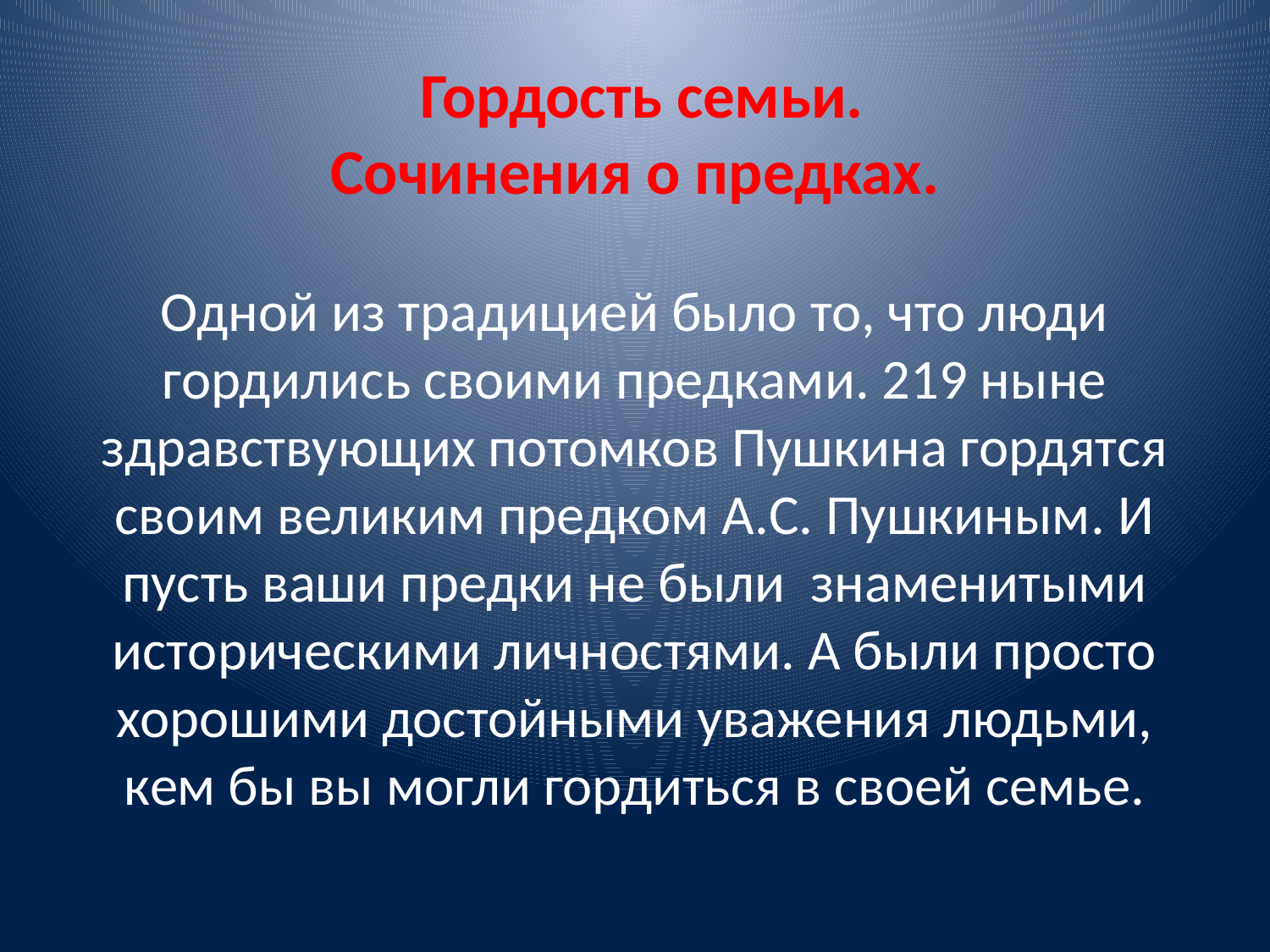

# Гордость семьи. Сочинения о предках. Одной из традицией было то, что люди гордились своими предками. 219 ныне здравствующих потомков Пушкина гордятся своим великим предком А.С. Пушкиным. И пусть ваши предки не были  знаменитыми историческими личностями. А были просто хорошими достойными уважения людьми, кем бы вы могли гордиться в своей семье.